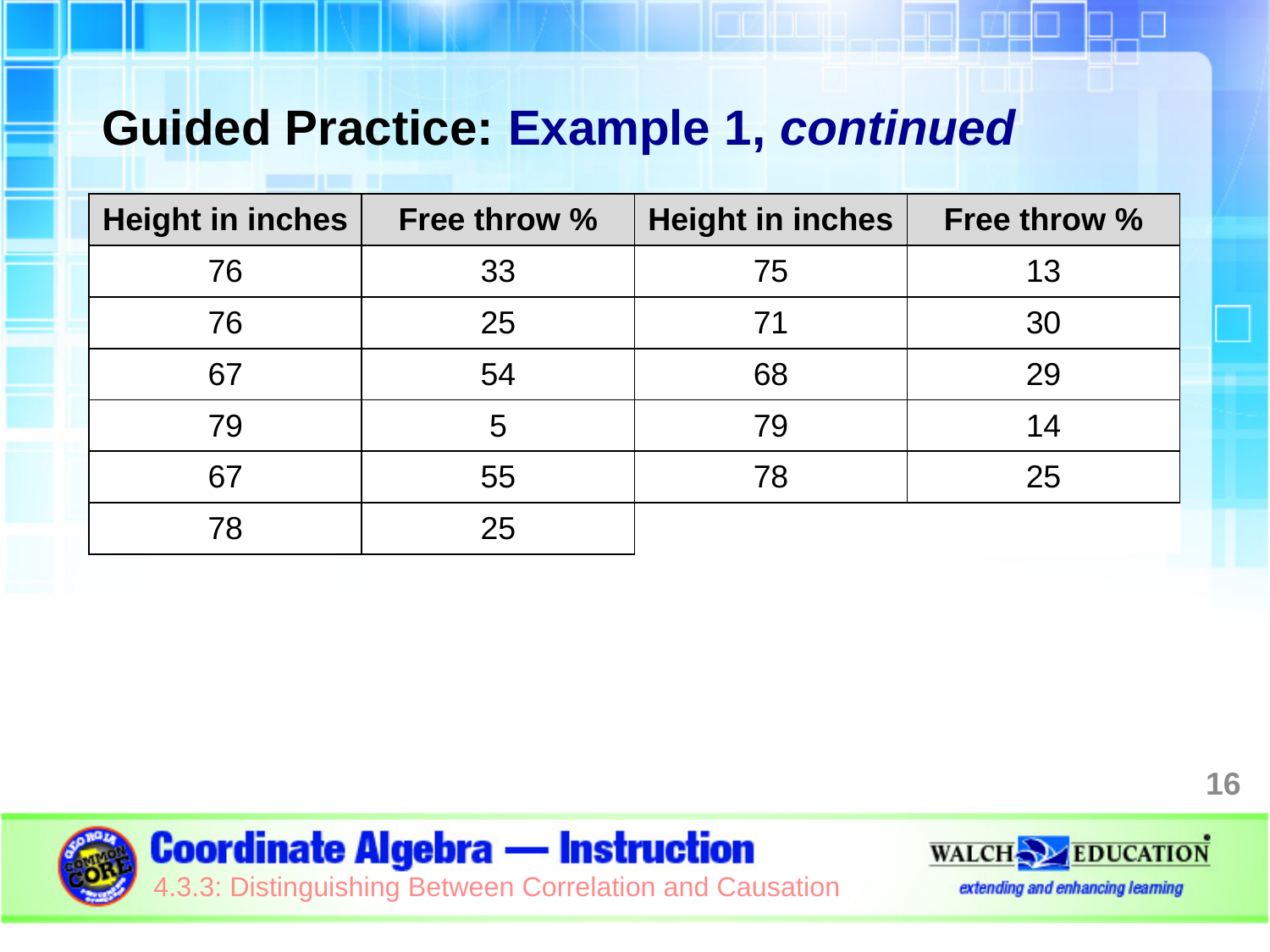

Guided Practice: Example 1, continued

| Height in inches | Free throw % | Height in inches | Free throw % |
| --- | --- | --- | --- |
| 76 | 33 | 75 | 13 |
| 76 | 25 | 71 | 30 |
| 67 | 54 | 68 | 29 |
| 79 | 5 | 79 | 14 |
| 67 | 55 | 78 | 25 |
| 78 | 25 |  |  |
16
4.3.3: Distinguishing Between Correlation and Causation